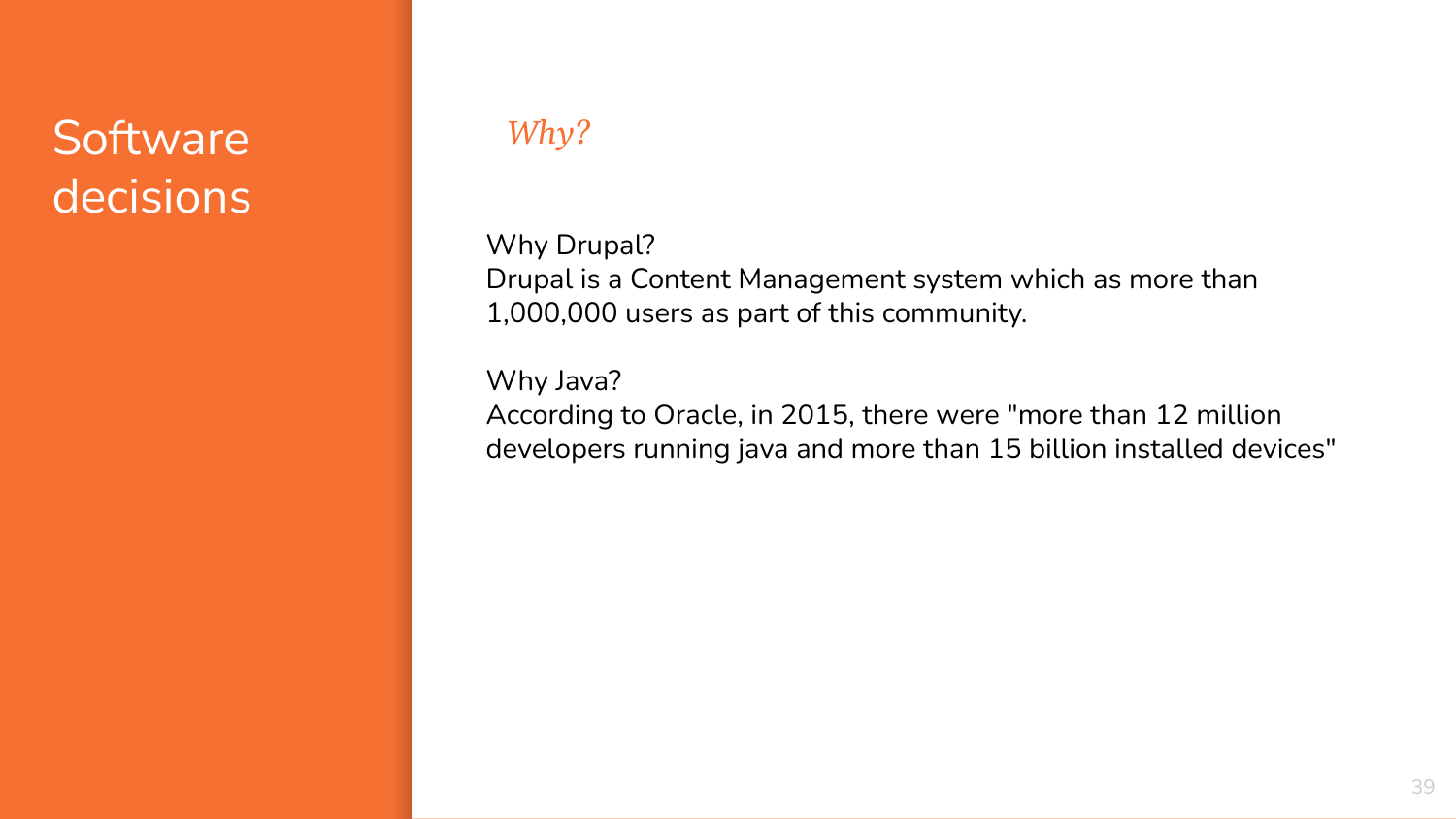

# Software decisions
Why?
Why Drupal?
Drupal is a Content Management system which as more than 1,000,000 users as part of this community.

Why Java?
According to Oracle, in 2015, there were "more than 12 million developers running java and more than 15 billion installed devices"
39